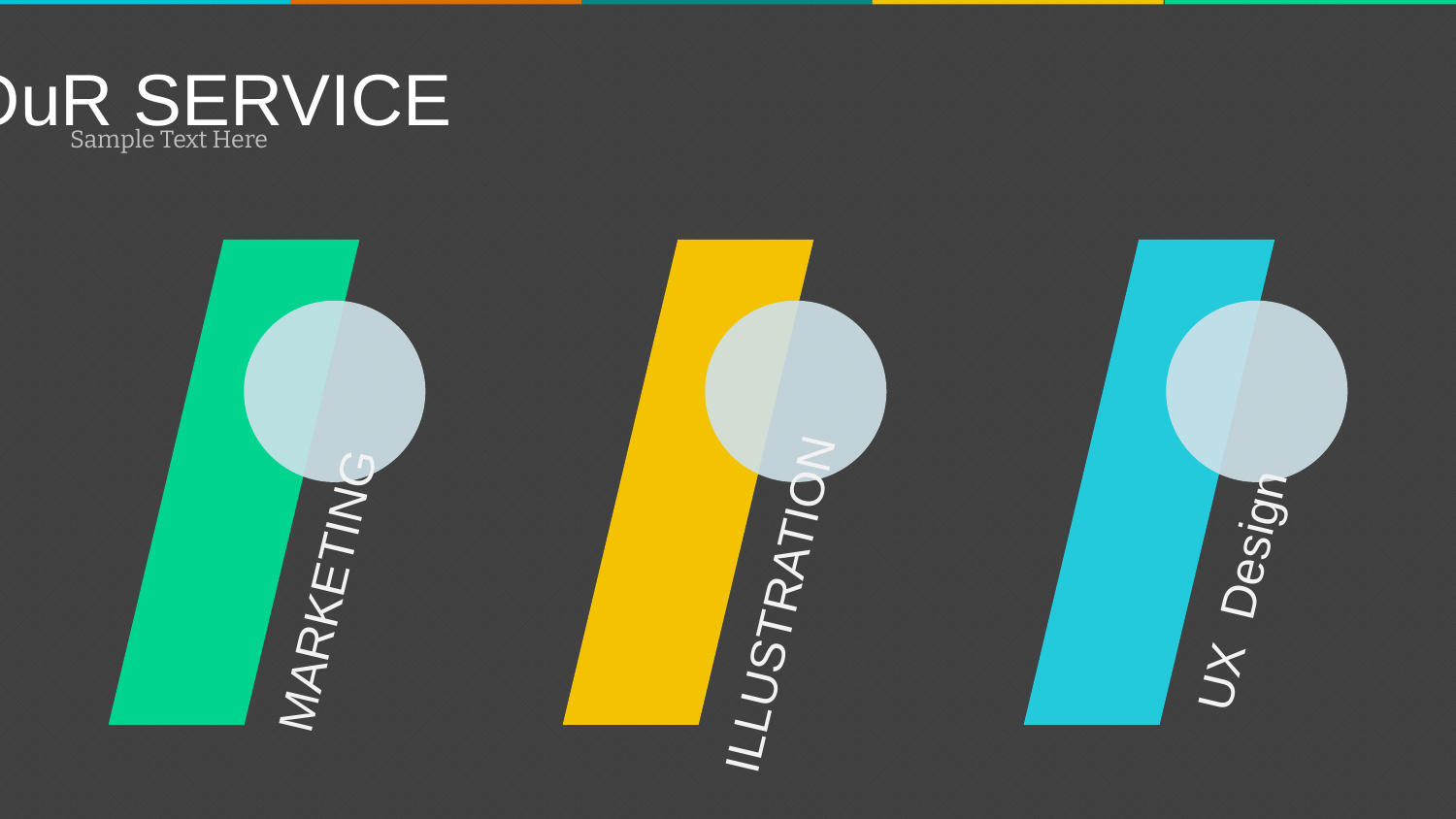

OuR SERVICE
Sample Text Here

UX  Design
MARKETING
ILLUSTRATION